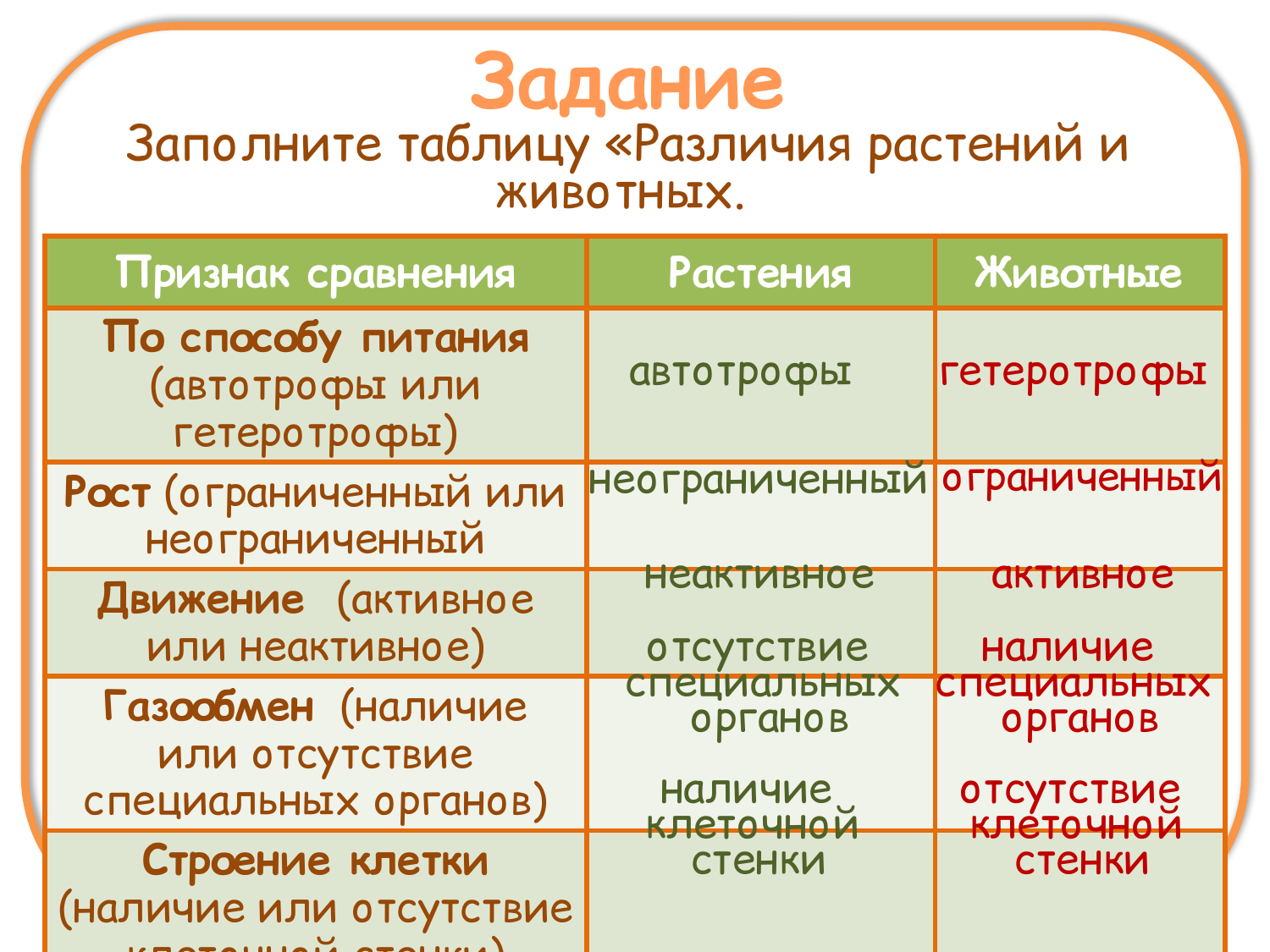

Задание

Заполните таблицу «Различия растений и животных.
| Признак сравнения | Растения | Животные |
| --- | --- | --- |
| По способу питания (автотрофы или гетеротрофы) |  |  |
| Рост (ограниченный или неограниченный |  |  |
| Движение (активное или неактивное) |  |  |
| Газообмен (наличие или отсутствие специальных органов) |  |  |
| Строение клетки (наличие или отсутствие клеточной стенки) |  |  |
гетеротрофы
автотрофы
ограниченный
неограниченный
неактивное
активное
отсутствие
специальных
органов
наличие
специальных
органов
наличие
клеточной
стенки
отсутствие
клеточной
стенки